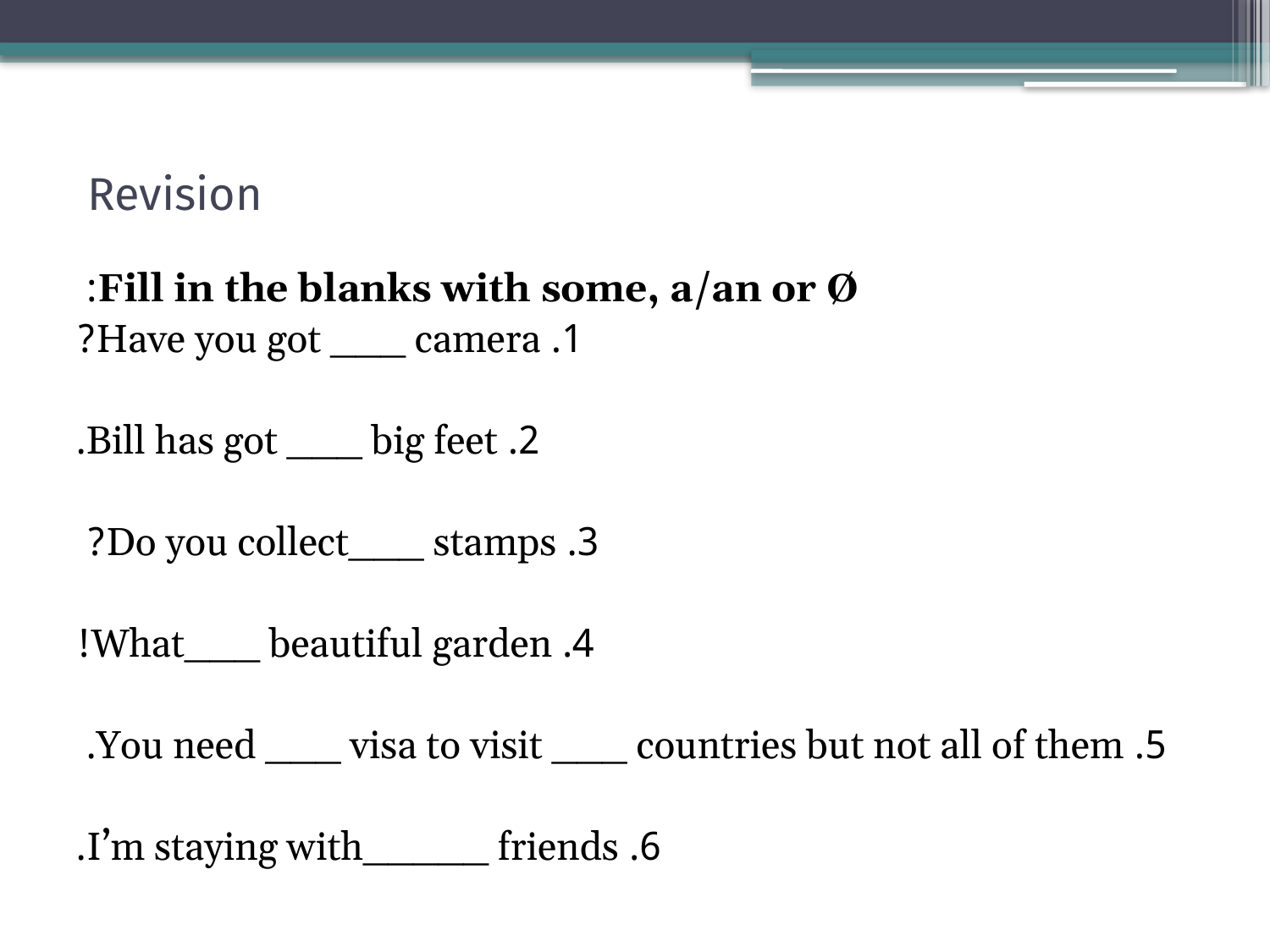

# Revision
Fill in the blanks with some, a/an or Ø:
1. Have you got ___ camera?

2. Bill has got ___ big feet.

3. Do you collect___ stamps?

4. What___ beautiful garden!

5. You need ___ visa to visit ___ countries but not all of them.

6. I’m staying with_____ friends.